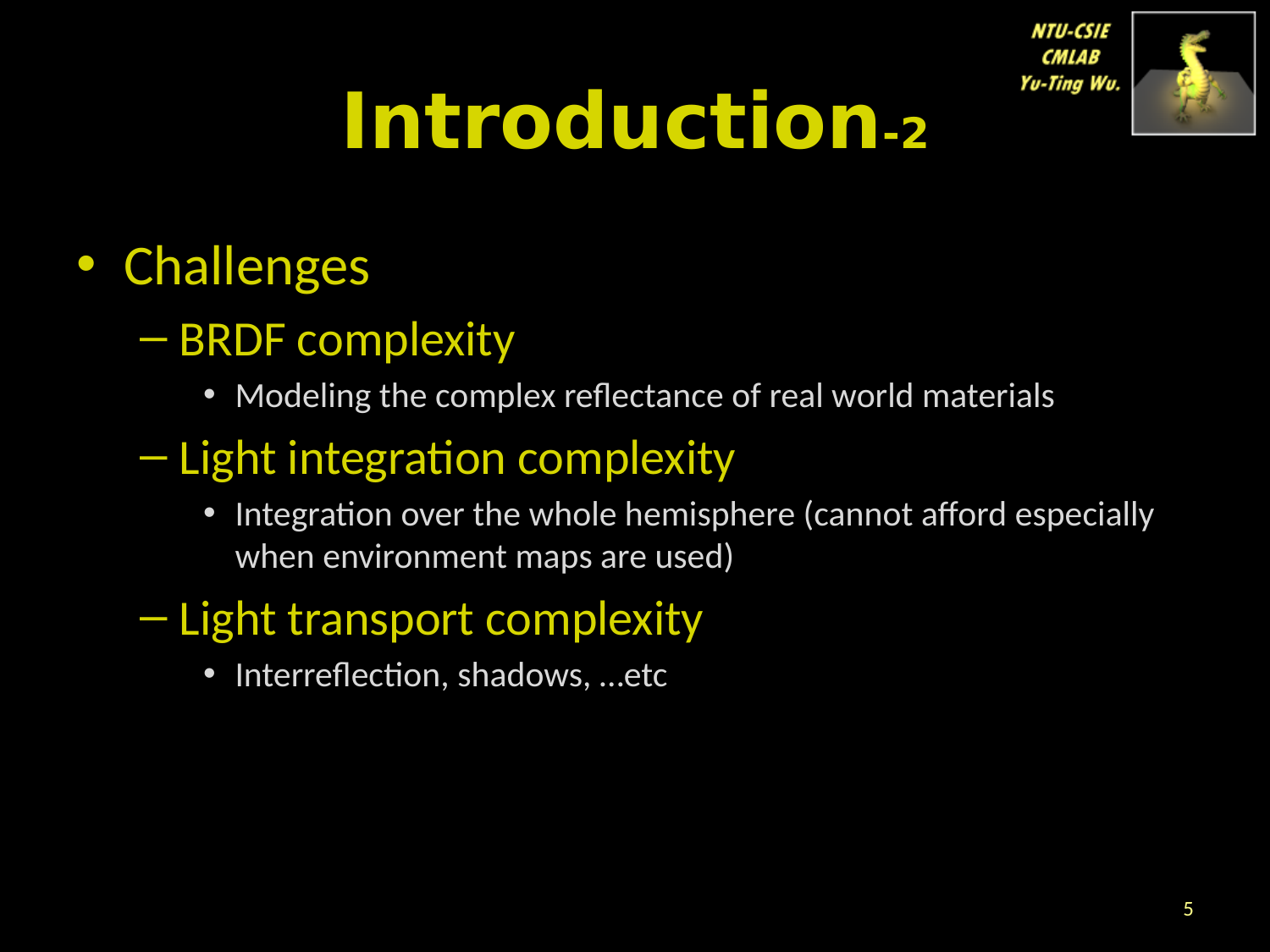

# Introduction-2
Challenges
BRDF complexity
Modeling the complex reflectance of real world materials
Light integration complexity
Integration over the whole hemisphere (cannot afford especially when environment maps are used)
Light transport complexity
Interreflection, shadows, …etc

5